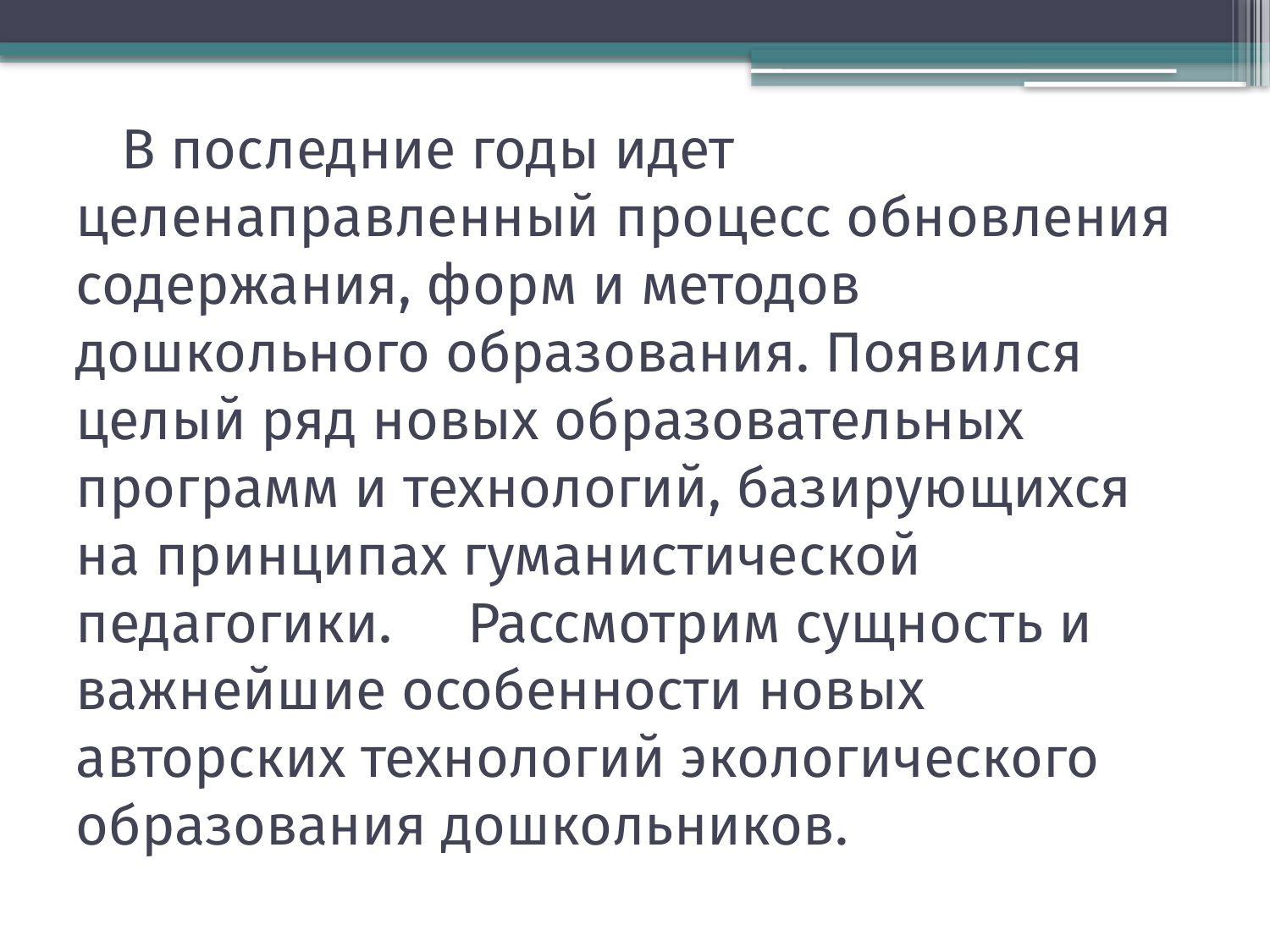

# В последние годы идет целенаправленный процесс обновления содержания, форм и методов дошкольного образования. Появился целый ряд новых образовательных программ и технологий, базирующихся на принципах гуманистической педагогики.     Рассмотрим сущность и важнейшие особенности новых авторских технологий экологического образования дошкольников.